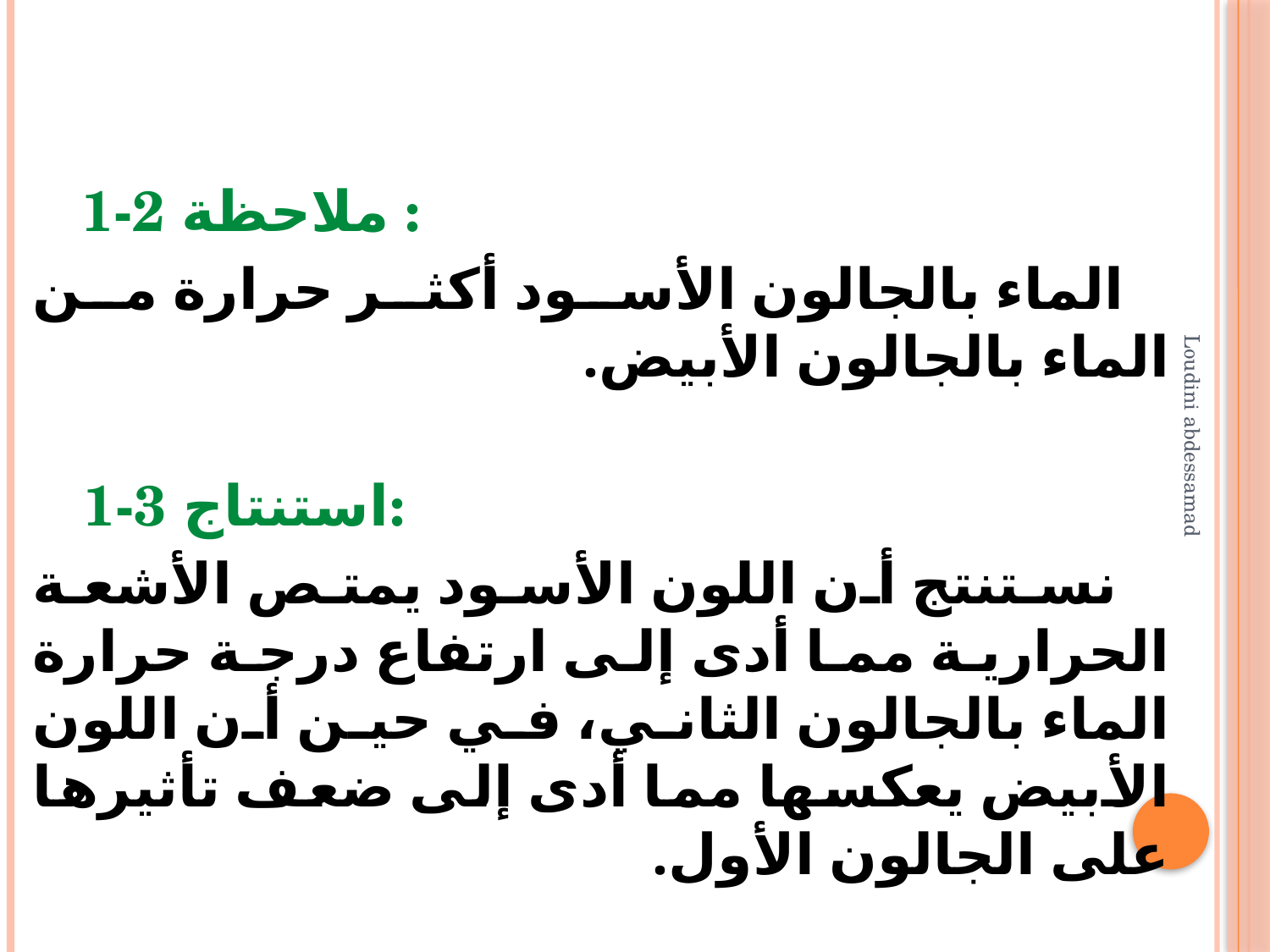

1-2 ملاحظة :
   الماء بالجالون الأسود أكثر حرارة من الماء بالجالون الأبيض.

1-3 استنتاج:
نستنتج أن اللون الأسود يمتص الأشعة الحرارية مما أدى إلى ارتفاع درجة حرارة الماء بالجالون الثاني، في حين أن اللون الأبيض يعكسها مما أدى إلى ضعف تأثيرها على الجالون الأول.

Loudini abdessamad